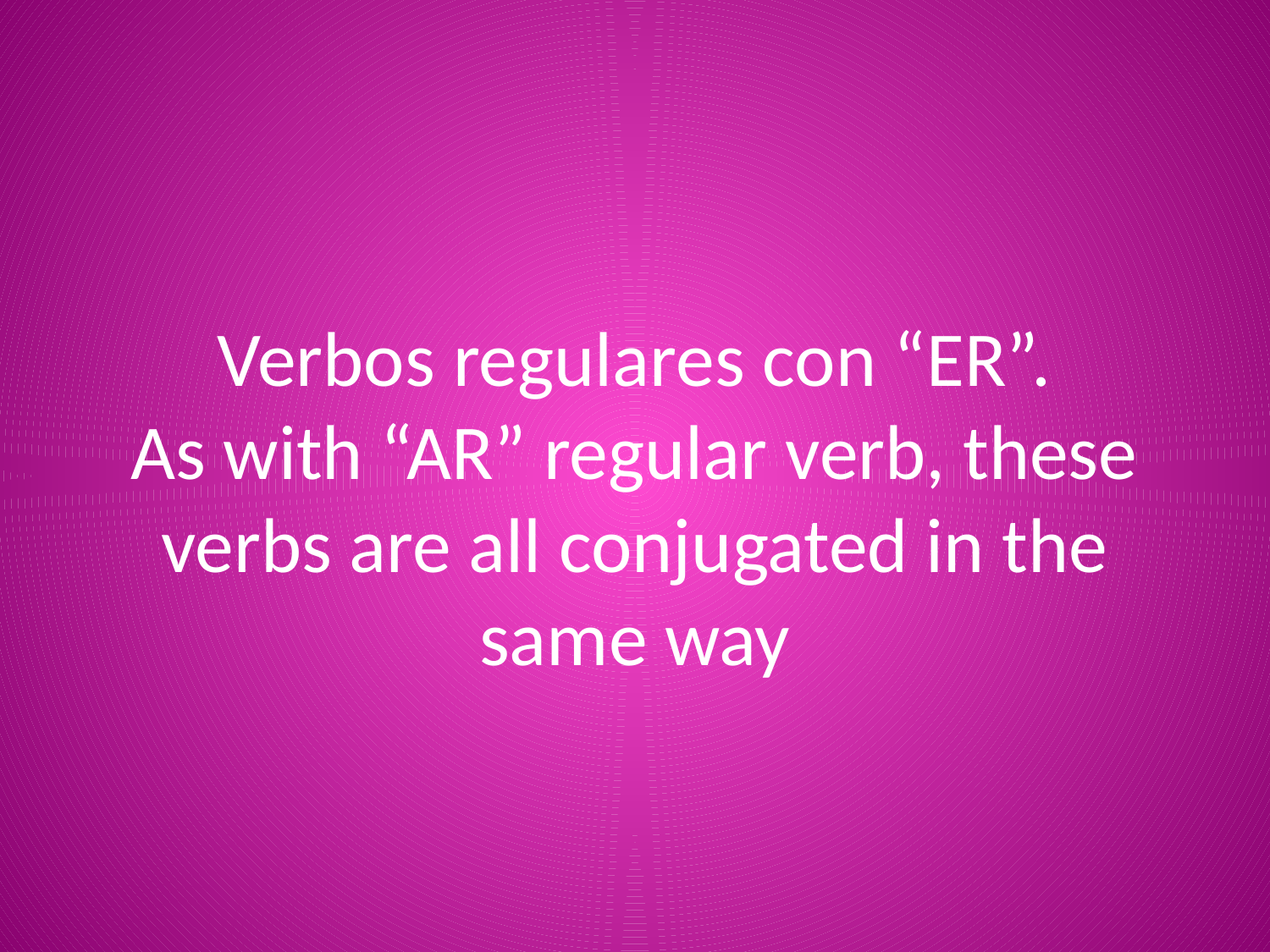

# Verbos regulares con “ER”. As with “AR” regular verb, these verbs are all conjugated in the same way